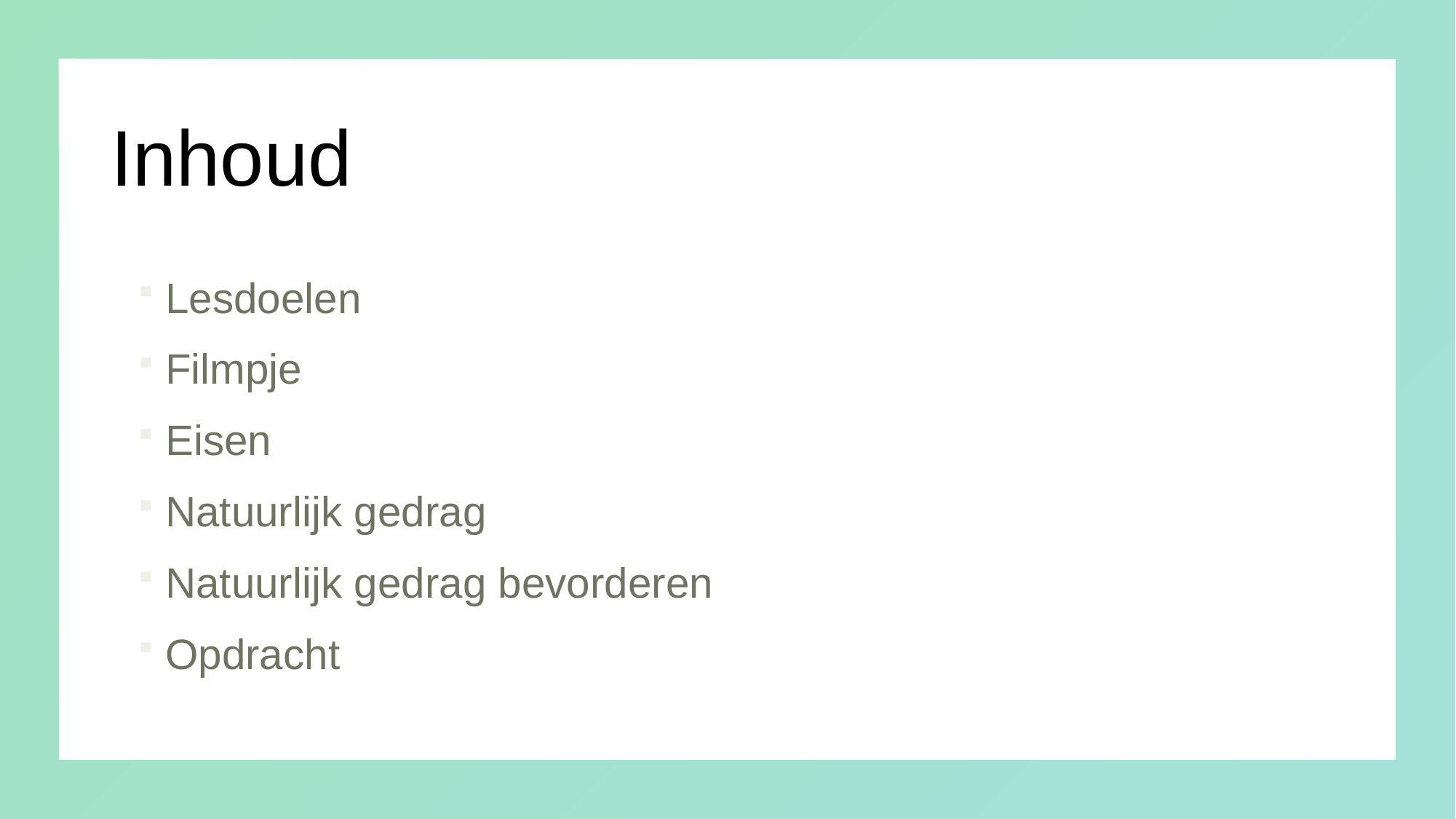

# Inhoud
Lesdoelen
Filmpje
Eisen
Natuurlijk gedrag
Natuurlijk gedrag bevorderen
Opdracht